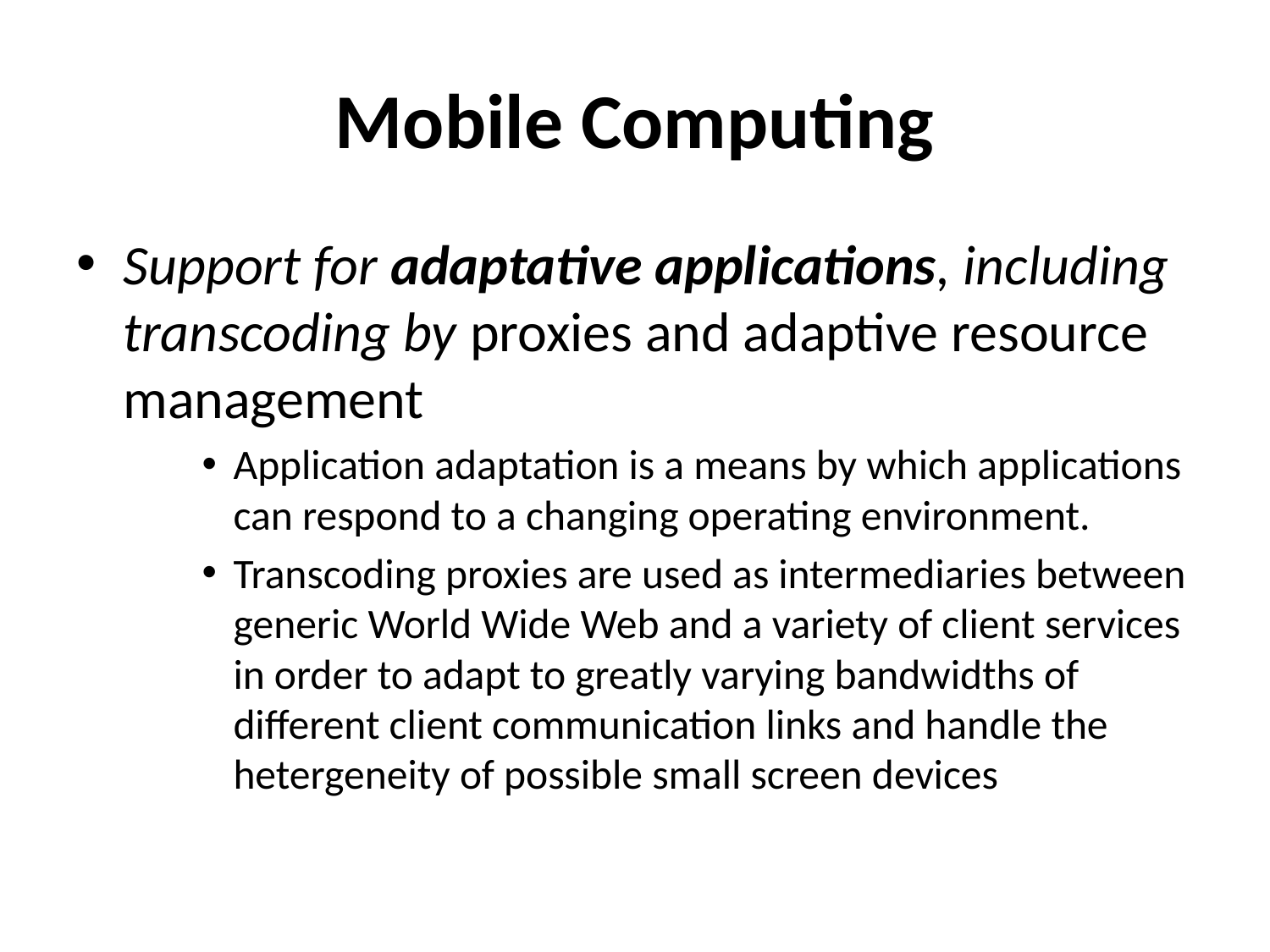

# Mobile Computing
Support for adaptative applications, including transcoding by proxies and adaptive resource management
Application adaptation is a means by which applications can respond to a changing operating environment.
Transcoding proxies are used as intermediaries between generic World Wide Web and a variety of client services in order to adapt to greatly varying bandwidths of different client communication links and handle the hetergeneity of possible small screen devices